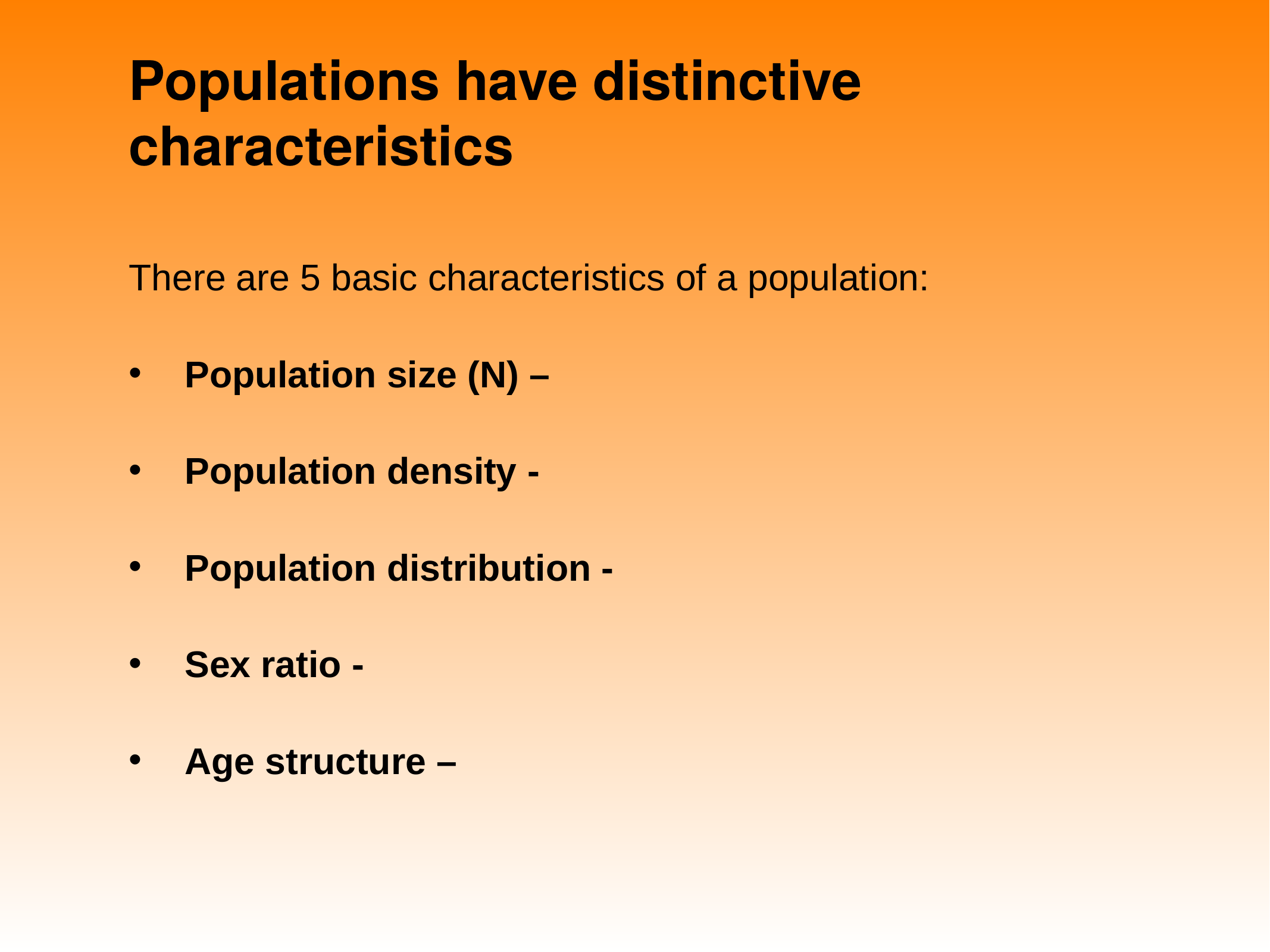

# Populations have distinctive characteristics
There are 5 basic characteristics of a population:
Population size (N) –
Population density -
Population distribution -
Sex ratio -
Age structure –